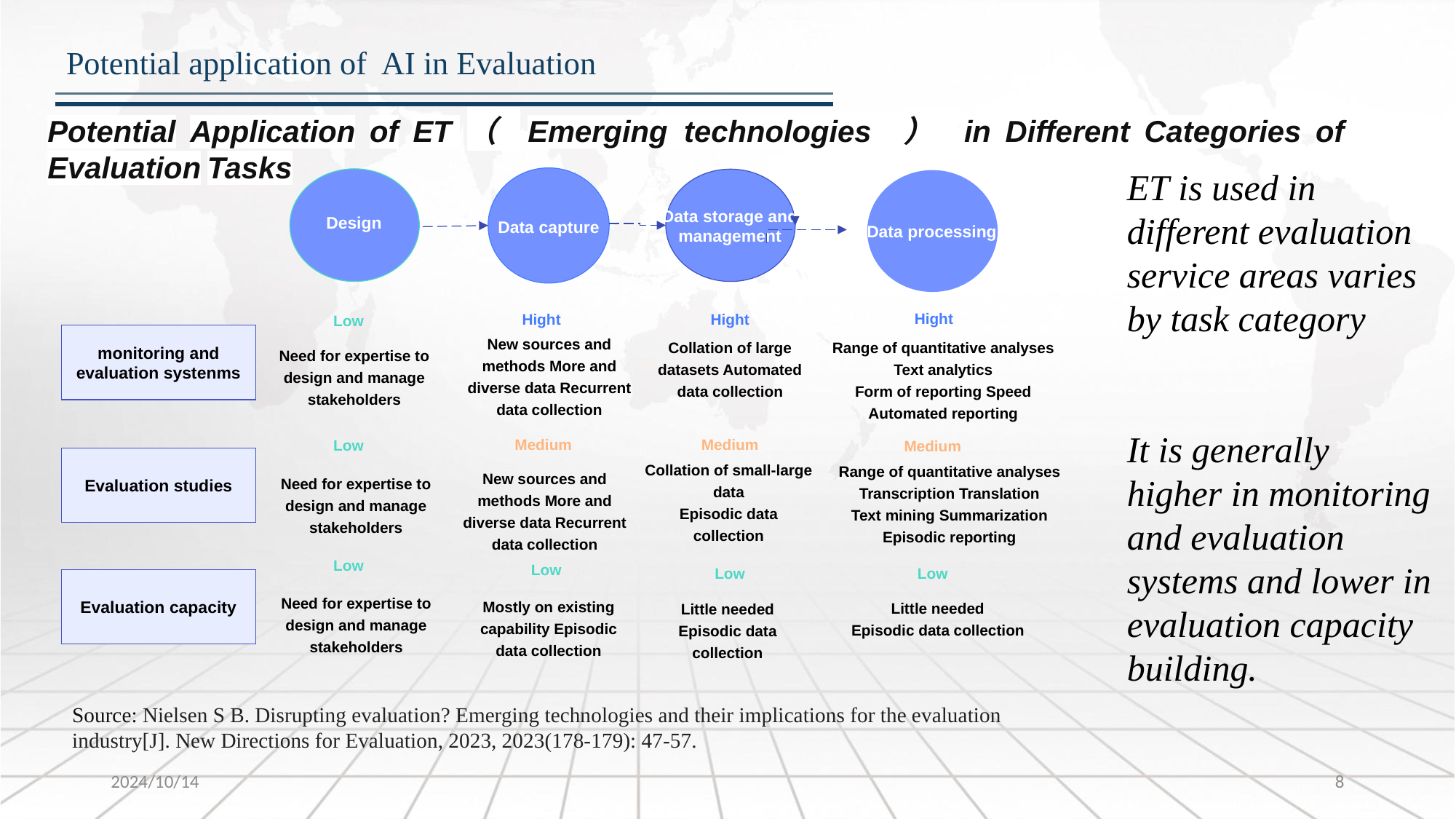

# Potential application of  AI in Evaluation
Potential Application of ET（ Emerging technologies ） in Different Categories of Evaluation Tasks
ET is used in different evaluation service areas varies by task category

It is generally higher in monitoring and evaluation systems and lower in evaluation capacity building.

Data capture

Design

Data storage and management

Data processing

Hight
Hight
Hight
Low
monitoring and evaluation systenms
New sources and methods More and diverse data Recurrent data collection
Need for expertise to design and manage stakeholders
Range of quantitative analyses
Text analytics
Form of reporting Speed
Automated reporting
Collation of large datasets Automated data collection
Medium
Medium
Low
Medium
Evaluation studies
Need for expertise to design and manage stakeholders
Range of quantitative analyses
Transcription Translation
Text mining Summarization Episodic reporting
Collation of small-large data
Episodic data collection
New sources and methods More and diverse data Recurrent data collection
Low
Low
Low
Low
Evaluation capacity
Need for expertise to design and manage stakeholders
Little needed
Episodic data collection
Mostly on existing capability Episodic data collection
Little needed
Episodic data collection
Source: Nielsen S B. Disrupting evaluation? Emerging technologies and their implications for the evaluation industry[J]. New Directions for Evaluation, 2023, 2023(178-179): 47-57.
2024/10/14
8